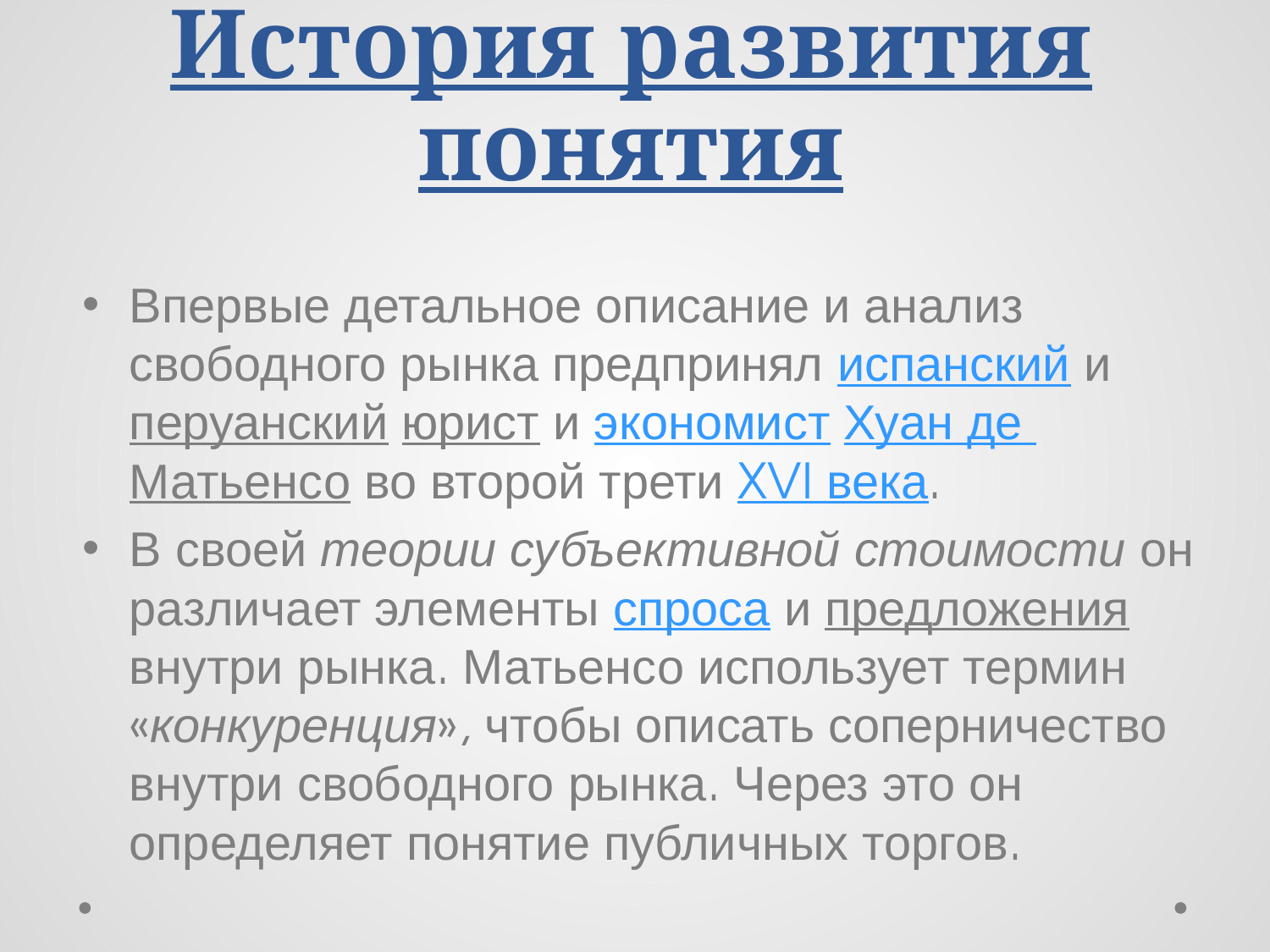

# История развития понятия
Впервые детальное описание и анализ свободного рынка предпринял испанский и перуанский юрист и экономист Хуан де Матьенсо во второй трети XVI века.
В своей теории субъективной стоимости он различает элементы спроса и предложения внутри рынка. Матьенсо использует термин «конкуренция», чтобы описать соперничество внутри свободного рынка. Через это он определяет понятие публичных торгов.